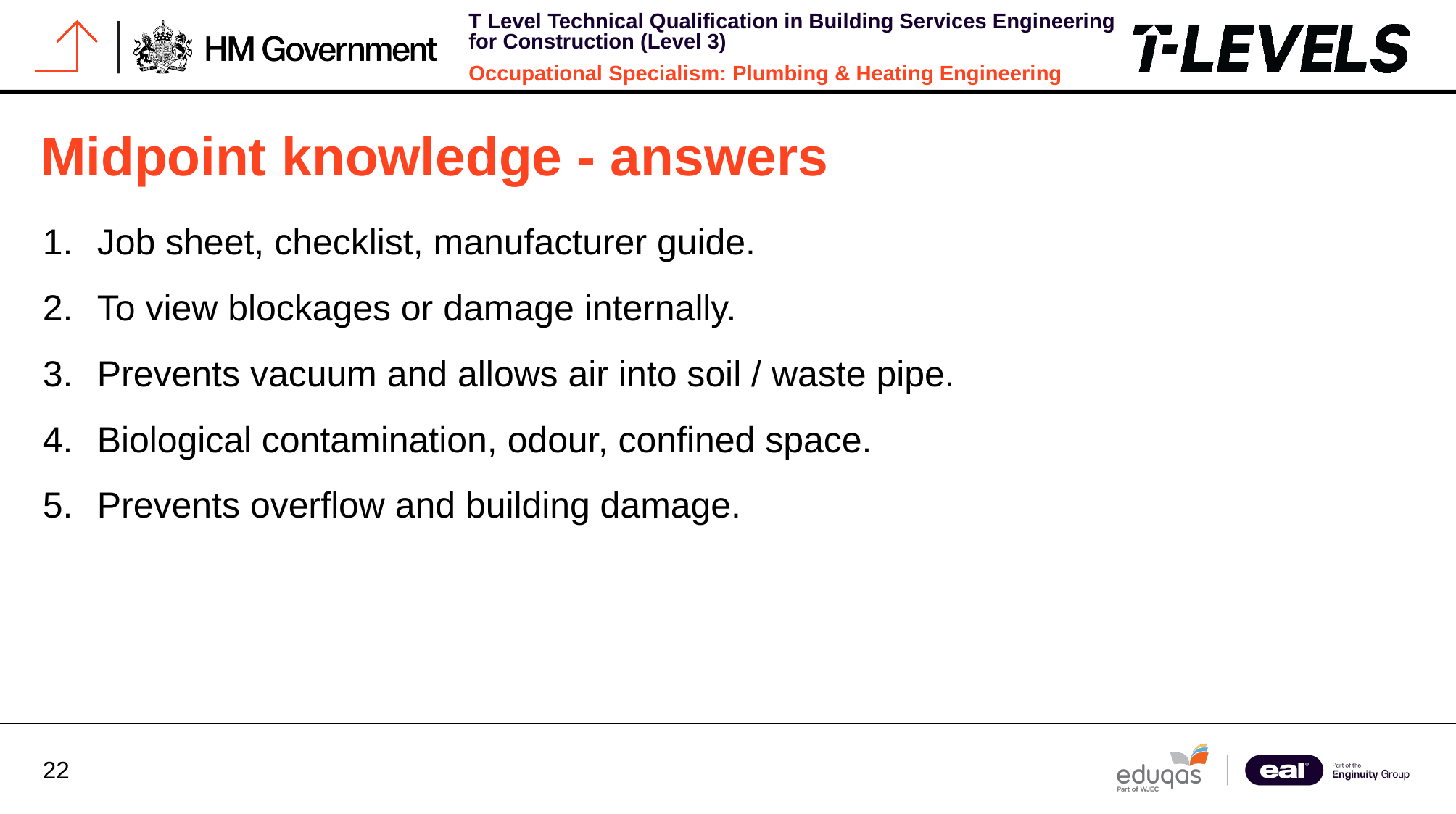

# Midpoint knowledge - answers
Job sheet, checklist, manufacturer guide.
To view blockages or damage internally.
Prevents vacuum and allows air into soil / waste pipe.
Biological contamination, odour, confined space.
Prevents overflow and building damage.